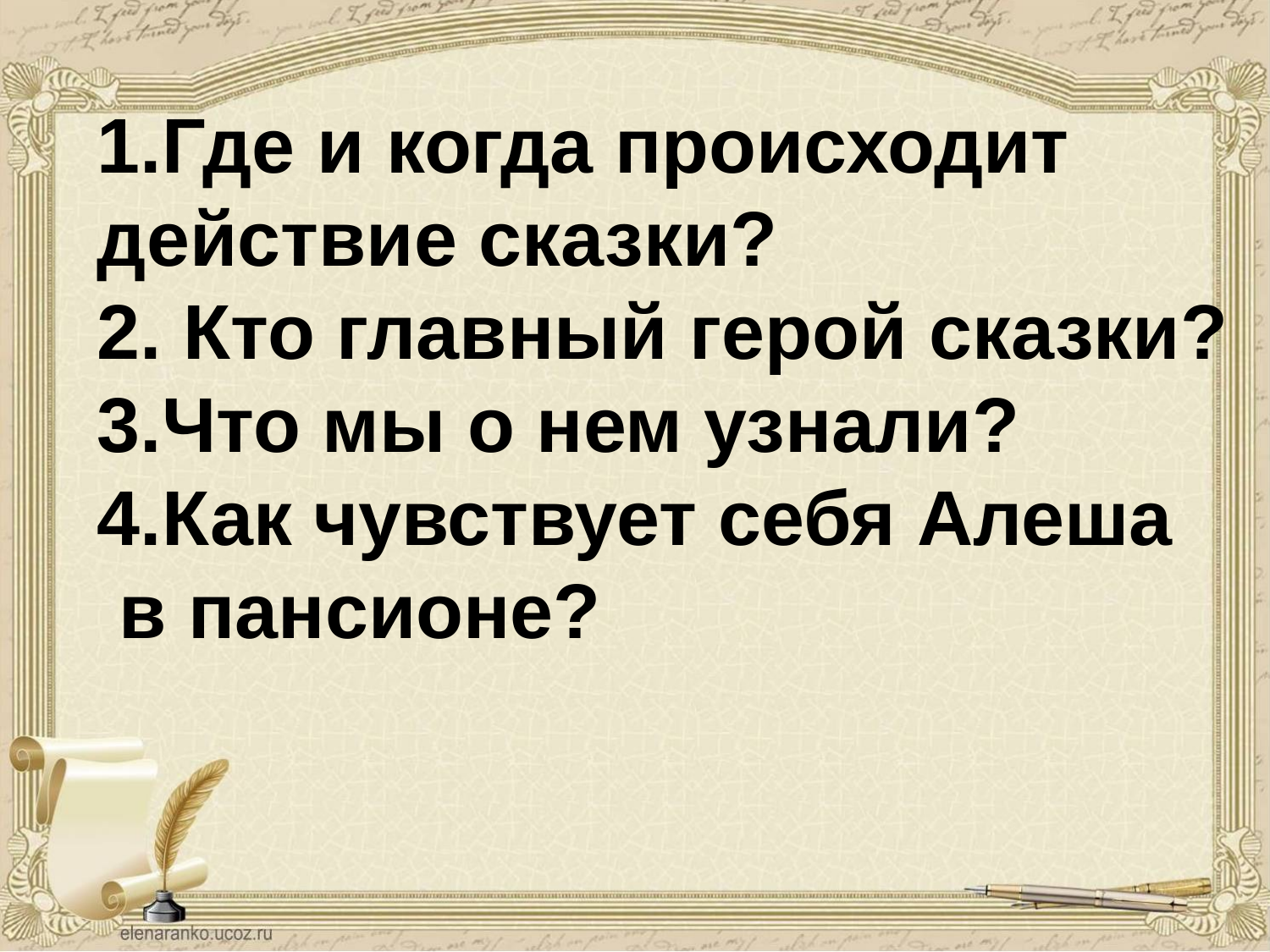

Где и когда происходит
действие сказки?
2. Кто главный герой сказки?
3.Что мы о нем узнали?
4.Как чувствует себя Алеша
 в пансионе?